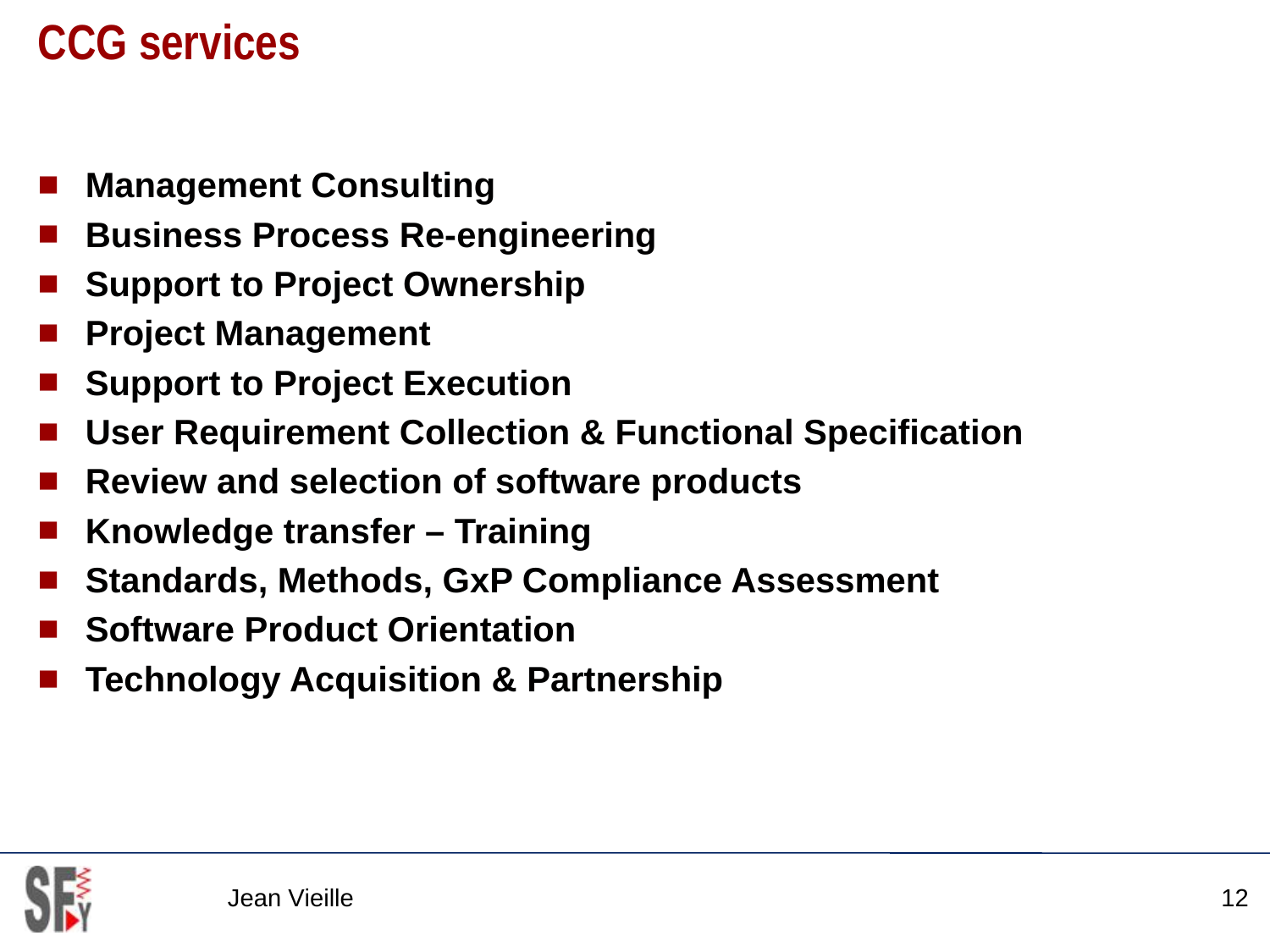

# CCG services
Management Consulting
Business Process Re-engineering
Support to Project Ownership
Project Management
Support to Project Execution
User Requirement Collection & Functional Specification
Review and selection of software products
Knowledge transfer – Training
Standards, Methods, GxP Compliance Assessment
Software Product Orientation
Technology Acquisition & Partnership
Jean Vieille
12